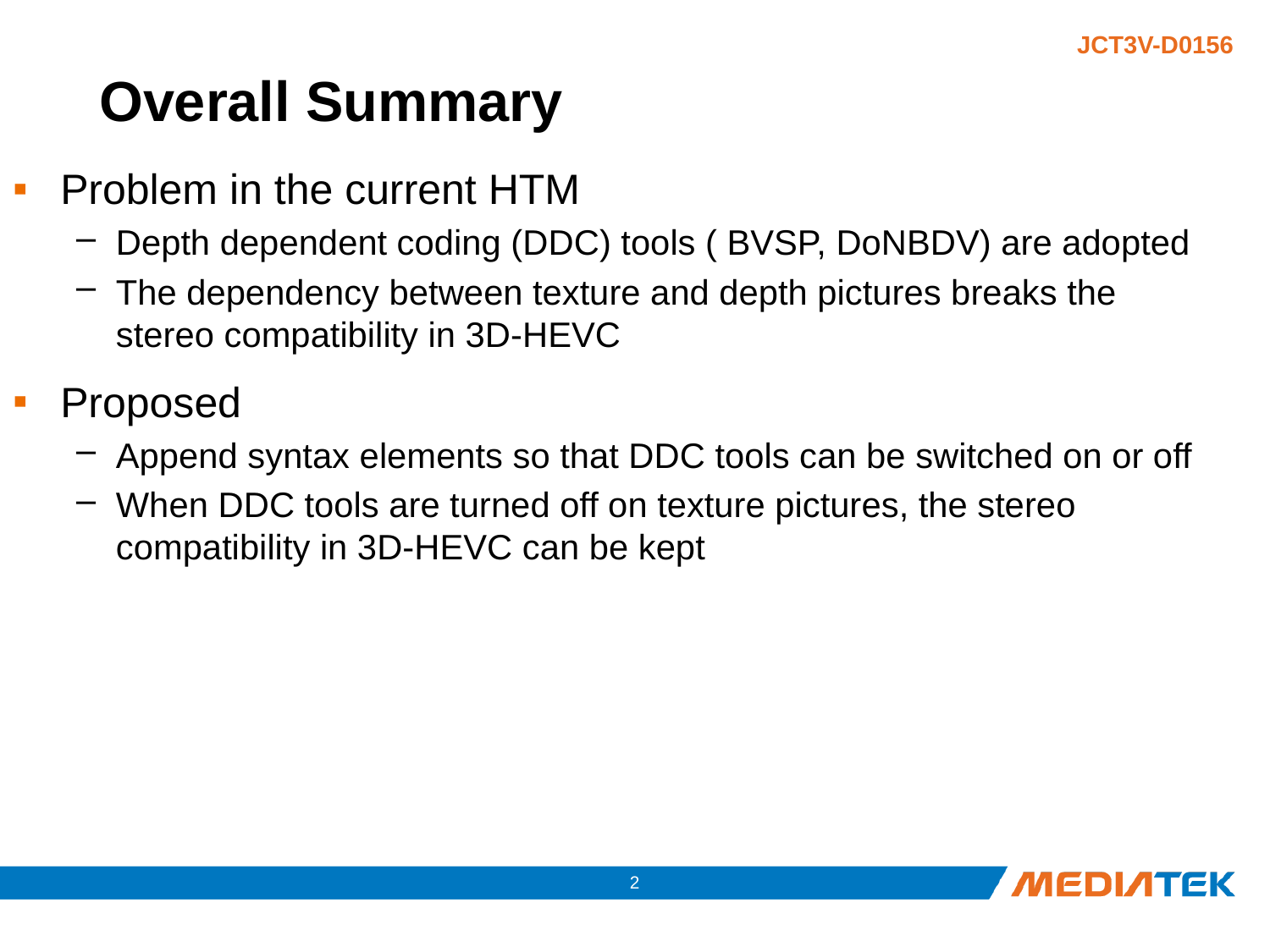

# Overall Summary
Problem in the current HTM
Depth dependent coding (DDC) tools ( BVSP, DoNBDV) are adopted
The dependency between texture and depth pictures breaks the stereo compatibility in 3D-HEVC
Proposed
Append syntax elements so that DDC tools can be switched on or off
When DDC tools are turned off on texture pictures, the stereo compatibility in 3D-HEVC can be kept

2